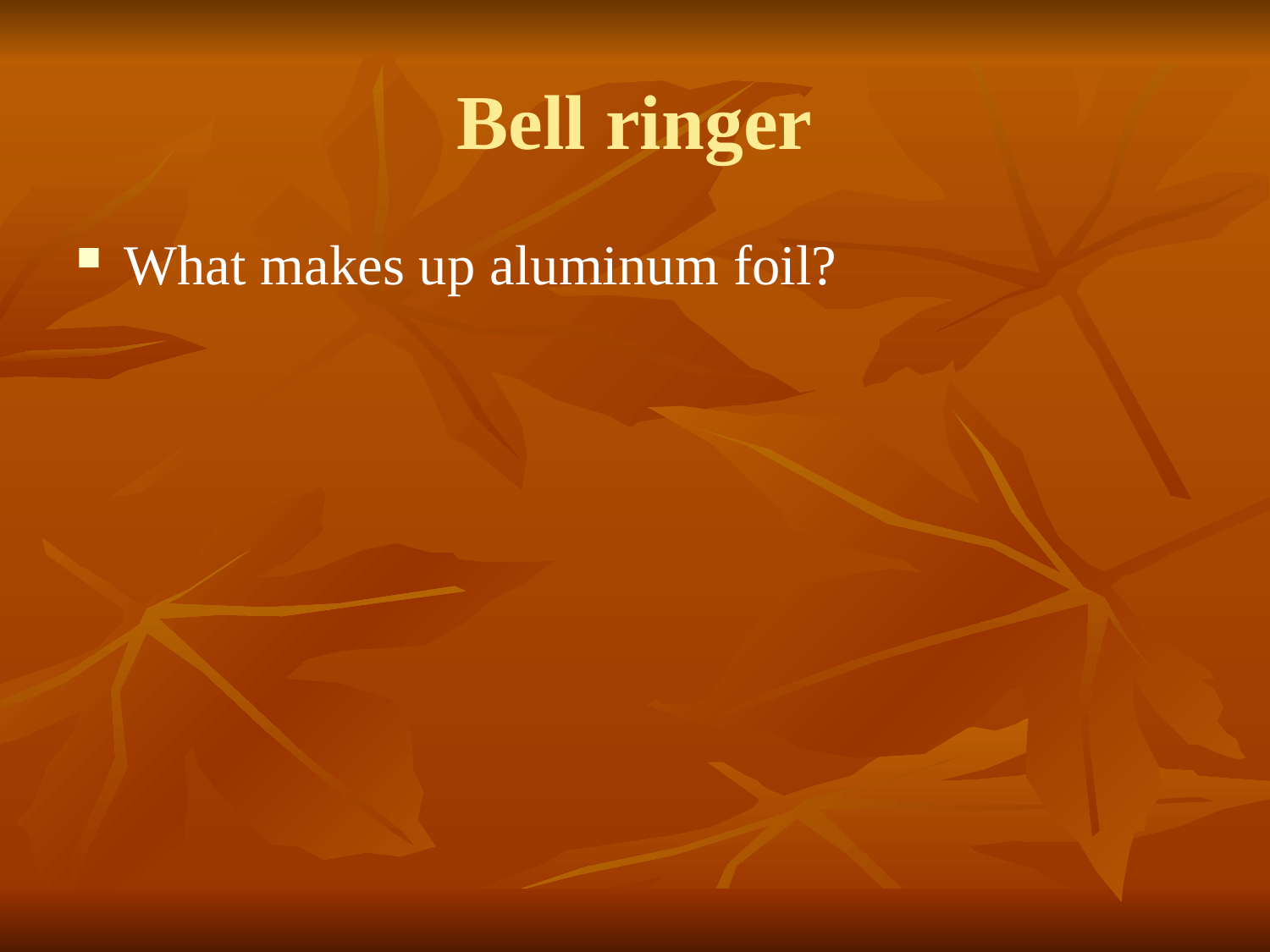

# Bell ringer
What makes up aluminum foil?